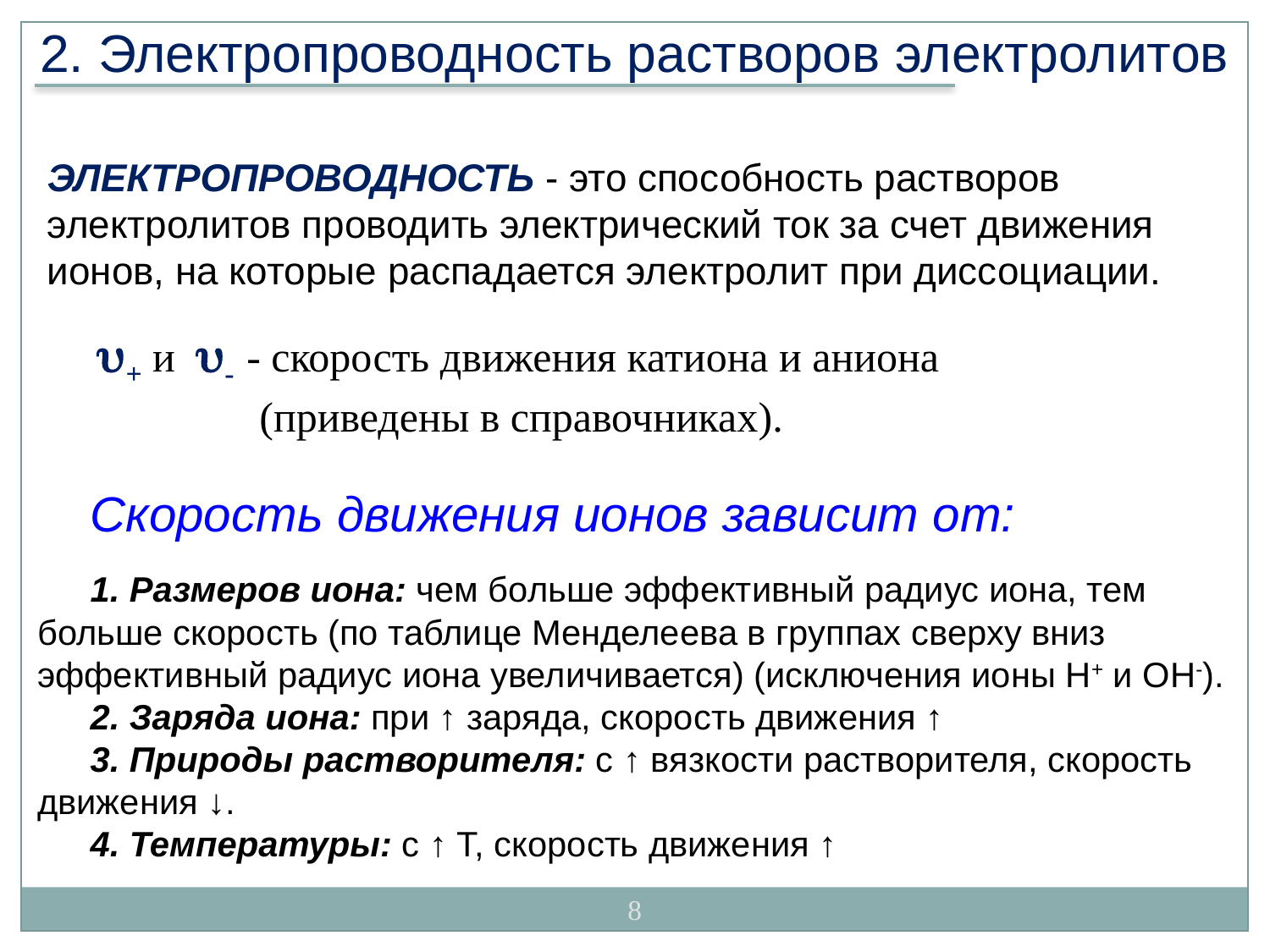

2. Электропроводность растворов электролитов
ЭЛЕКТРОПРОВОДНОСТЬ - это способность растворов электролитов проводить электрический ток за счет движения ионов, на которые распадается электролит при диссоциации.
υ+ и  υ- - скорость движения катиона и аниона
(приведены в справочниках).
Скорость движения ионов зависит от:

1. Размеров иона: чем больше эффективный радиус иона, тем больше скорость (по таблице Менделеева в группах сверху вниз эффективный радиус иона увеличивается) (исключения ионы Н+ и ОН-).
2. Заряда иона: при ↑ заряда, скорость движения ↑
3. Природы растворителя: с ↑ вязкости растворителя, скорость движения ↓.
4. Температуры: с ↑ Т, скорость движения ↑
8